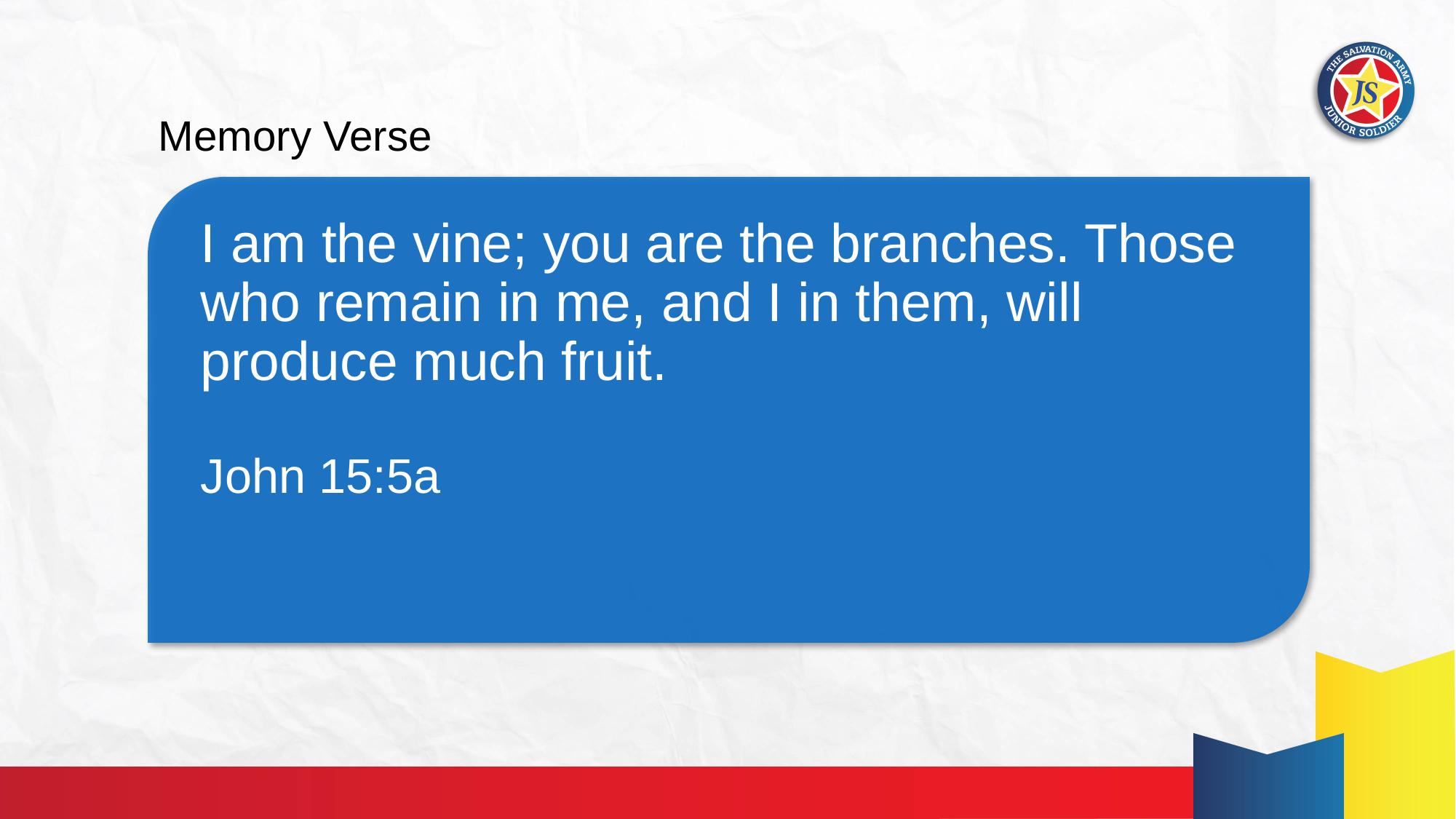

Memory Verse
# I am the vine; you are the branches. Those who remain in me, and I in them, will produce much fruit. John 15:5a